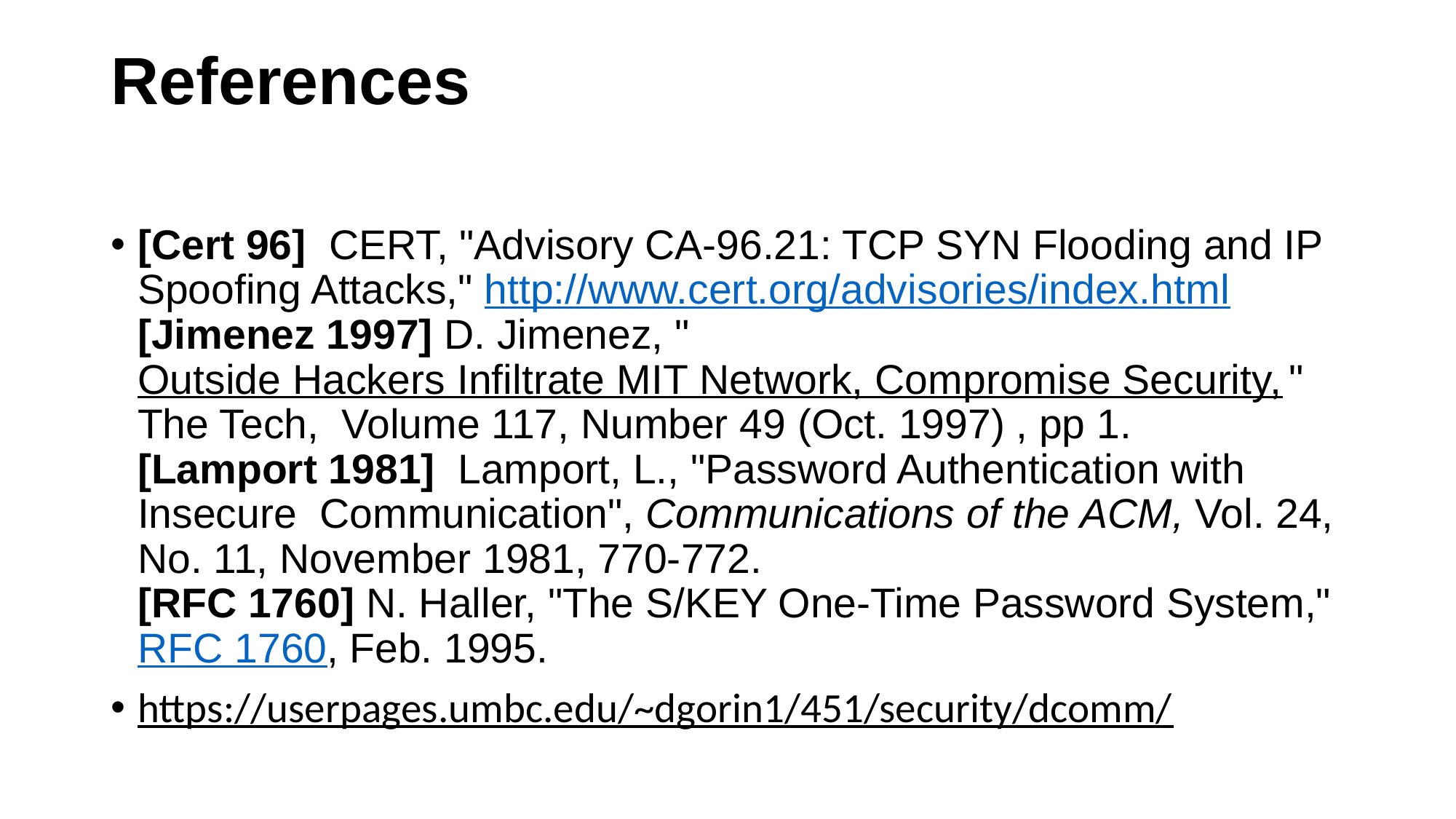

# References
[Cert 96]  CERT, "Advisory CA-96.21: TCP SYN Flooding and IP Spoofing Attacks," http://www.cert.org/advisories/index.html 
[Jimenez 1997] D. Jimenez, "Outside Hackers Infiltrate MIT Network, Compromise Security, " The Tech,  Volume 117, Number 49 (Oct. 1997) , pp 1. 
[Lamport 1981]  Lamport, L., "Password Authentication with Insecure  Communication", Communications of the ACM, Vol. 24, No. 11, November 1981, 770-772. 
[RFC 1760] N. Haller, "The S/KEY One-Time Password System," RFC 1760, Feb. 1995.
https://userpages.umbc.edu/~dgorin1/451/security/dcomm/